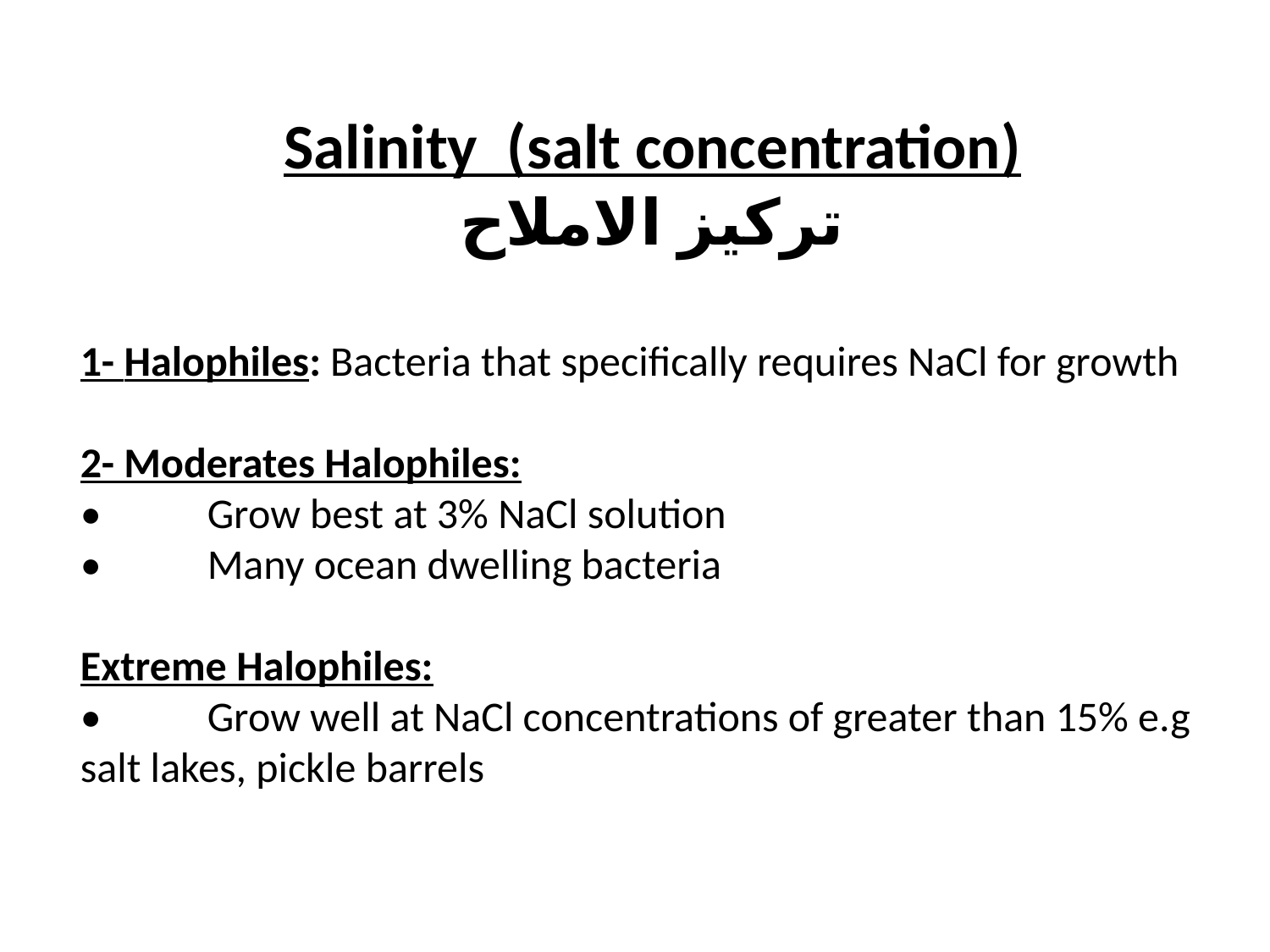

Salinity  (salt concentration)
تركيز الاملاح

1- Halophiles: Bacteria that specifically requires NaCl for growth

2- Moderates Halophiles:
•	Grow best at 3% NaCl solution
•	Many ocean dwelling bacteria

Extreme Halophiles:
•	Grow well at NaCl concentrations of greater than 15% e.g salt lakes, pickle barrels